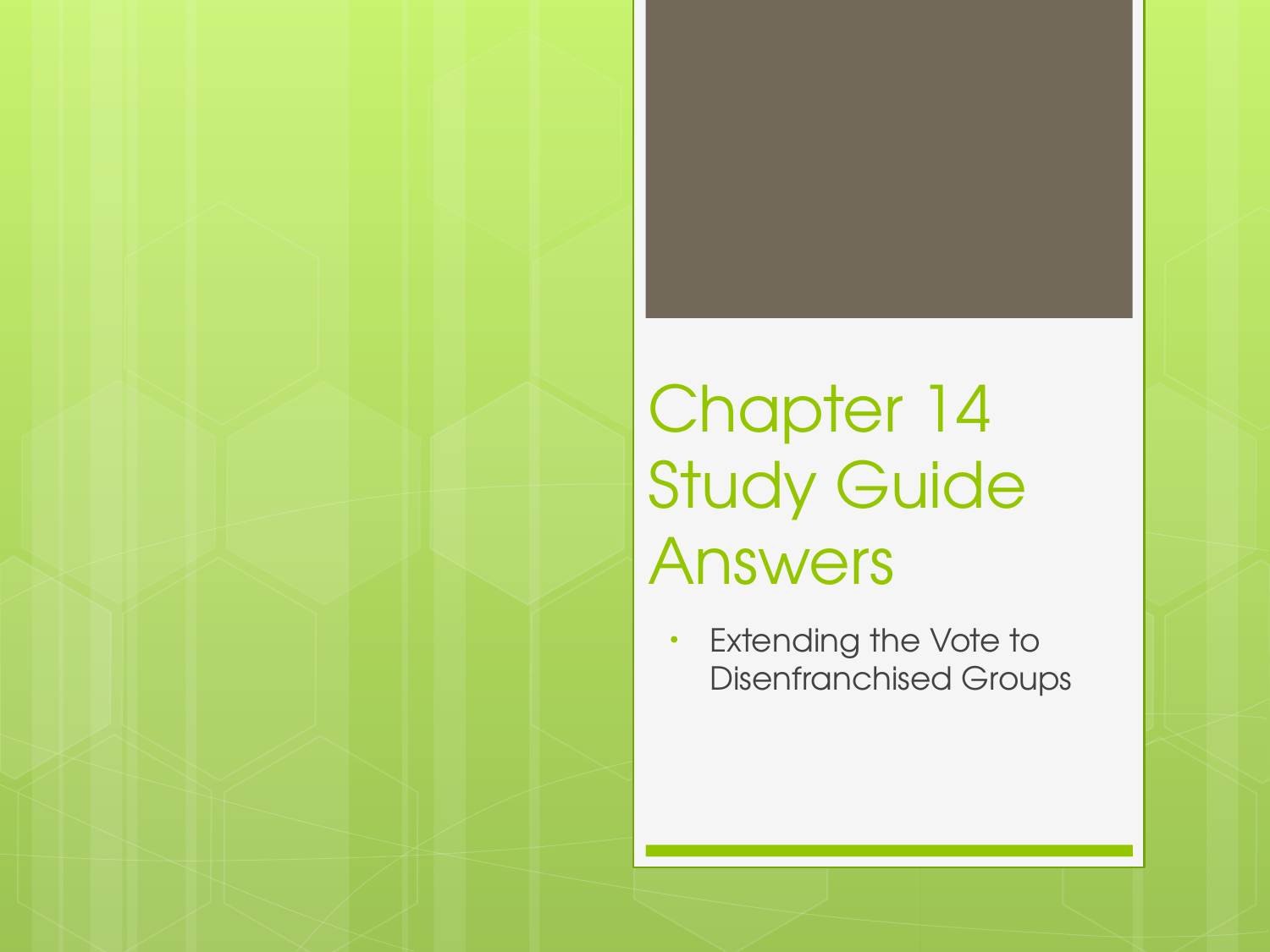

# Chapter 14 Study Guide Answers
Extending the Vote to Disenfranchised Groups